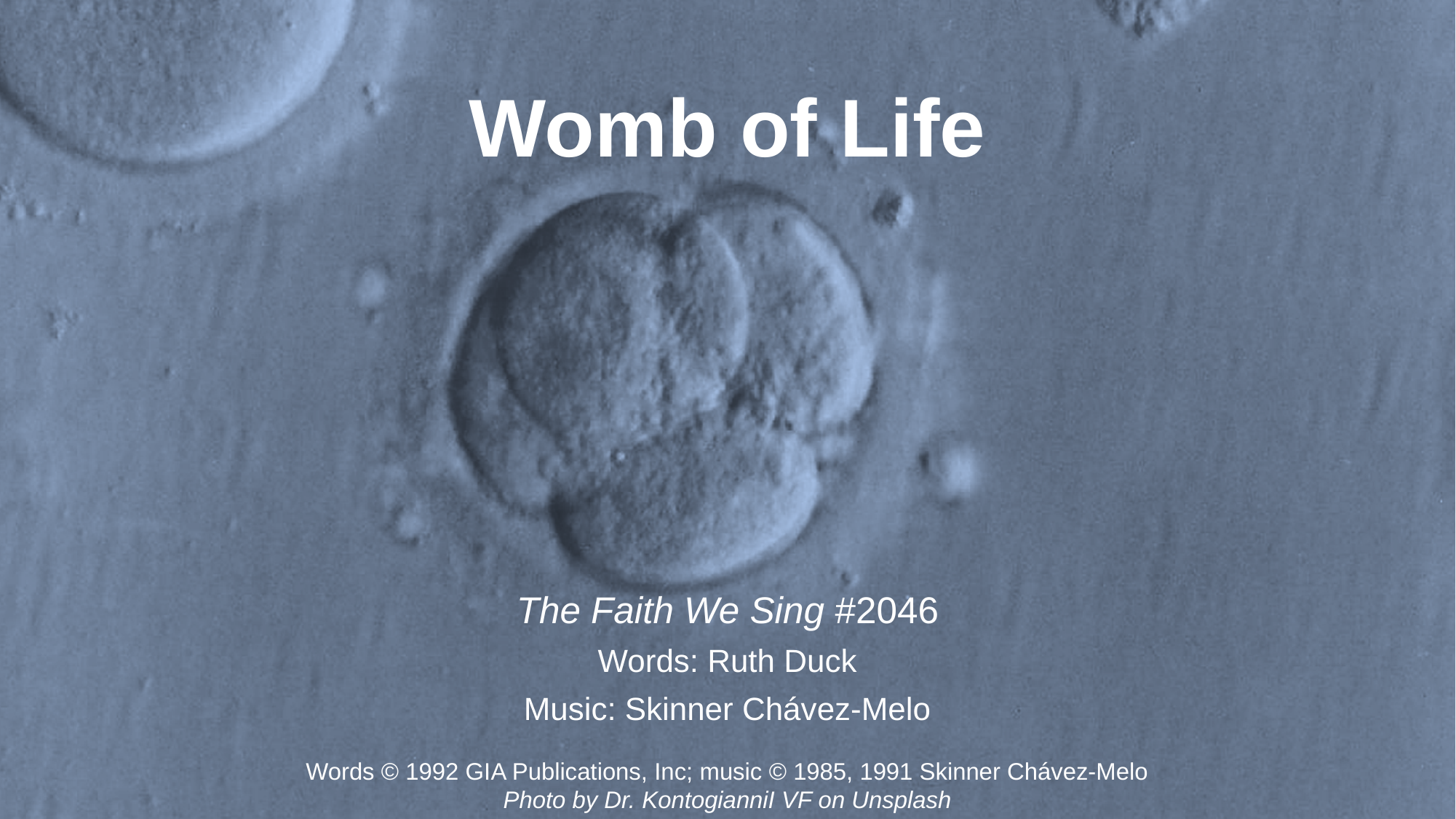

# Womb of Life

The Faith We Sing #2046
Words: Ruth Duck
Music: Skinner Chávez-Melo

Words © 1992 GIA Publications, Inc; music © 1985, 1991 Skinner Chávez-Melo
Photo by Dr. KontogianniI VF on Unsplash